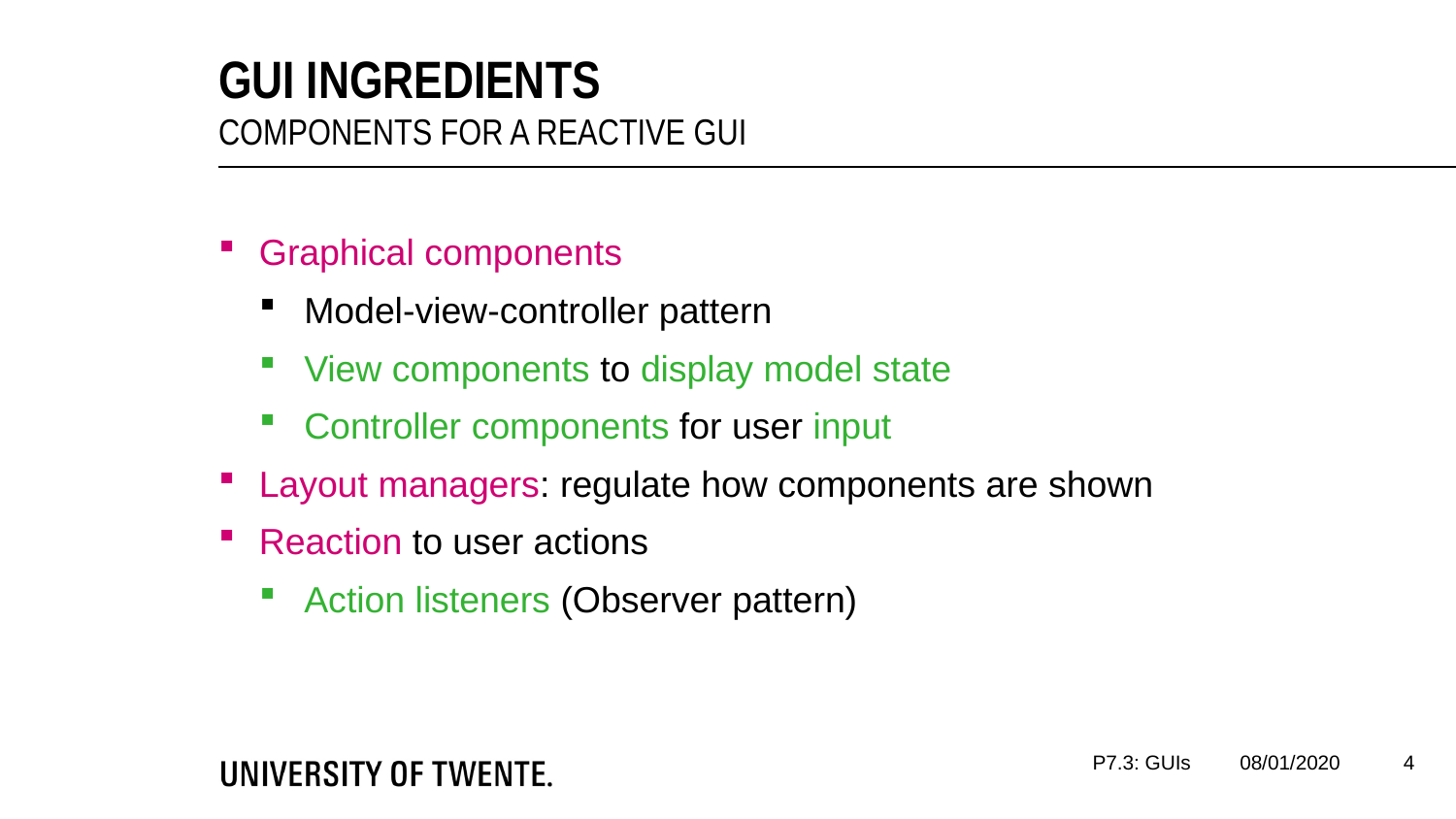

GUI Ingredients
Components for a reactive GUI
Graphical components
Model-view-controller pattern
View components to display model state
Controller components for user input
Layout managers: regulate how components are shown
Reaction to user actions
Action listeners (Observer pattern)
4
P7.3: GUIs
08/01/2020